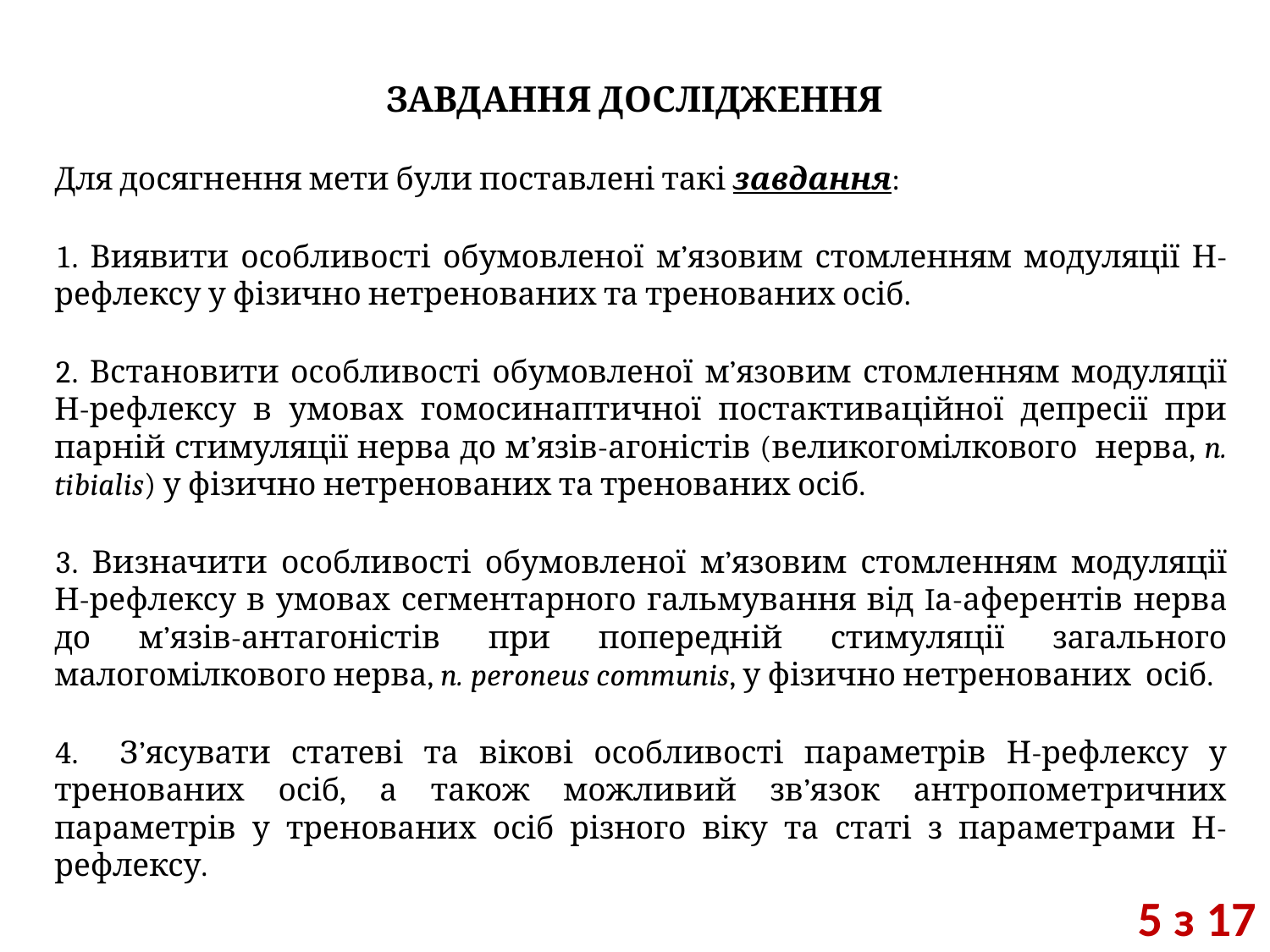

# ЗАВДАННЯ ДОСЛІДЖЕННЯ

Для досягнення мети були поставлені такі завдання:

1. Виявити особливості обумовленої м’язовим стомленням модуляції Н-рефлексу у фізично нетренованих та тренованих осіб.

2. Встановити особливості обумовленої м’язовим стомленням модуляції Н-рефлексу в умовах гомосинаптичної постактиваційної депресії при парній стимуляції нерва до м’язів-агоністів (великогомілкового  нерва, n. tibialis) у фізично нетренованих та тренованих осіб.

3. Визначити особливості обумовленої м’язовим стомленням модуляції Н-рефлексу в умовах сегментарного гальмування від Iа-аферентів нерва до м’язів-антагоністів при попередній стимуляції загального малогомілкового нерва, n. peroneus communis, у фізично нетренованих  осіб.

4.  З’ясувати статеві та вікові особливості параметрів Н-рефлексу у тренованих осіб, а також можливий зв’язок антропометричних параметрів у тренованих осіб різного віку та статі з параметрами Н-рефлексу.

5 з 17